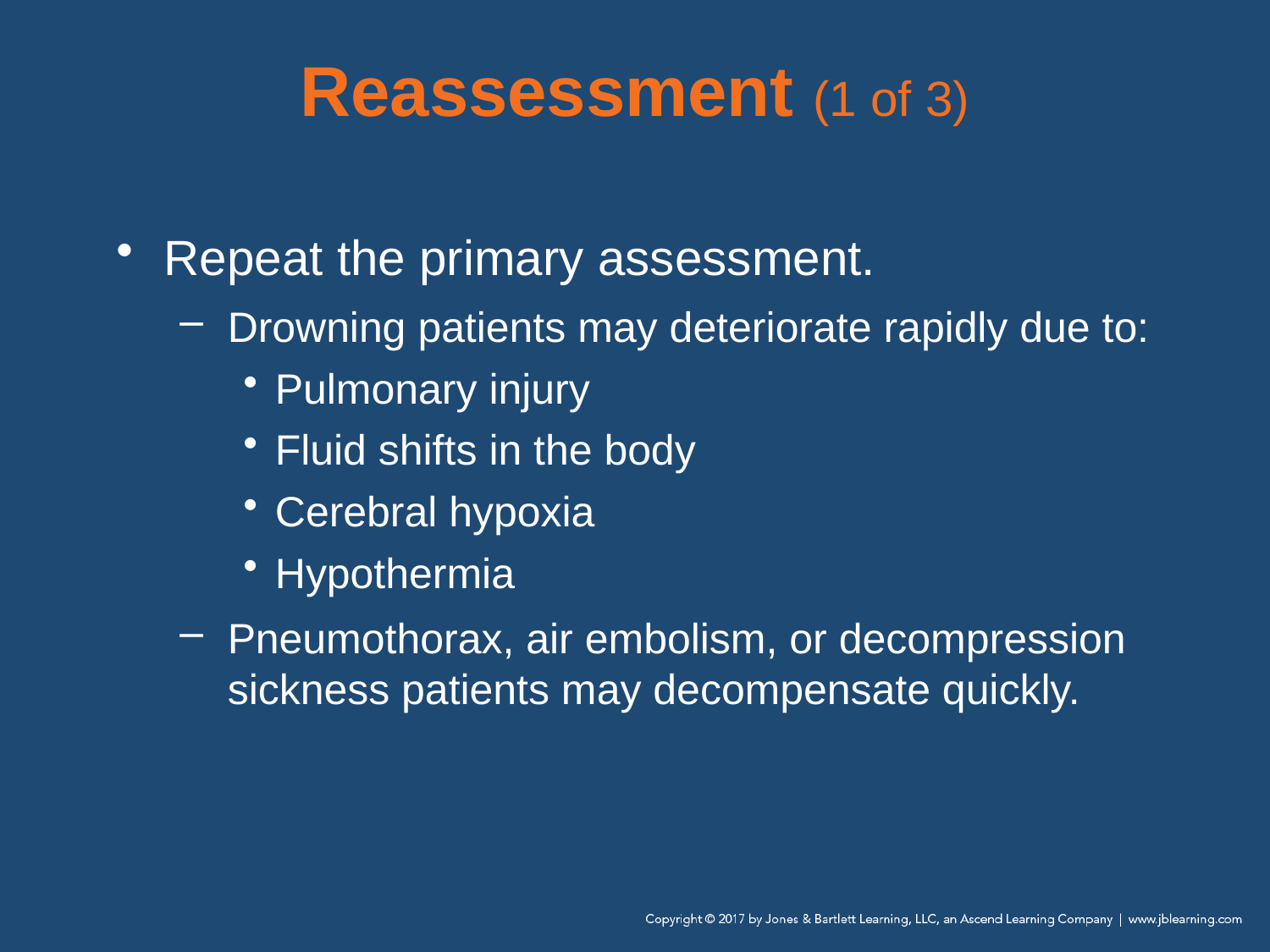

# Reassessment (1 of 3)
Repeat the primary assessment.
Drowning patients may deteriorate rapidly due to:
Pulmonary injury
Fluid shifts in the body
Cerebral hypoxia
Hypothermia
Pneumothorax, air embolism, or decompression sickness patients may decompensate quickly.